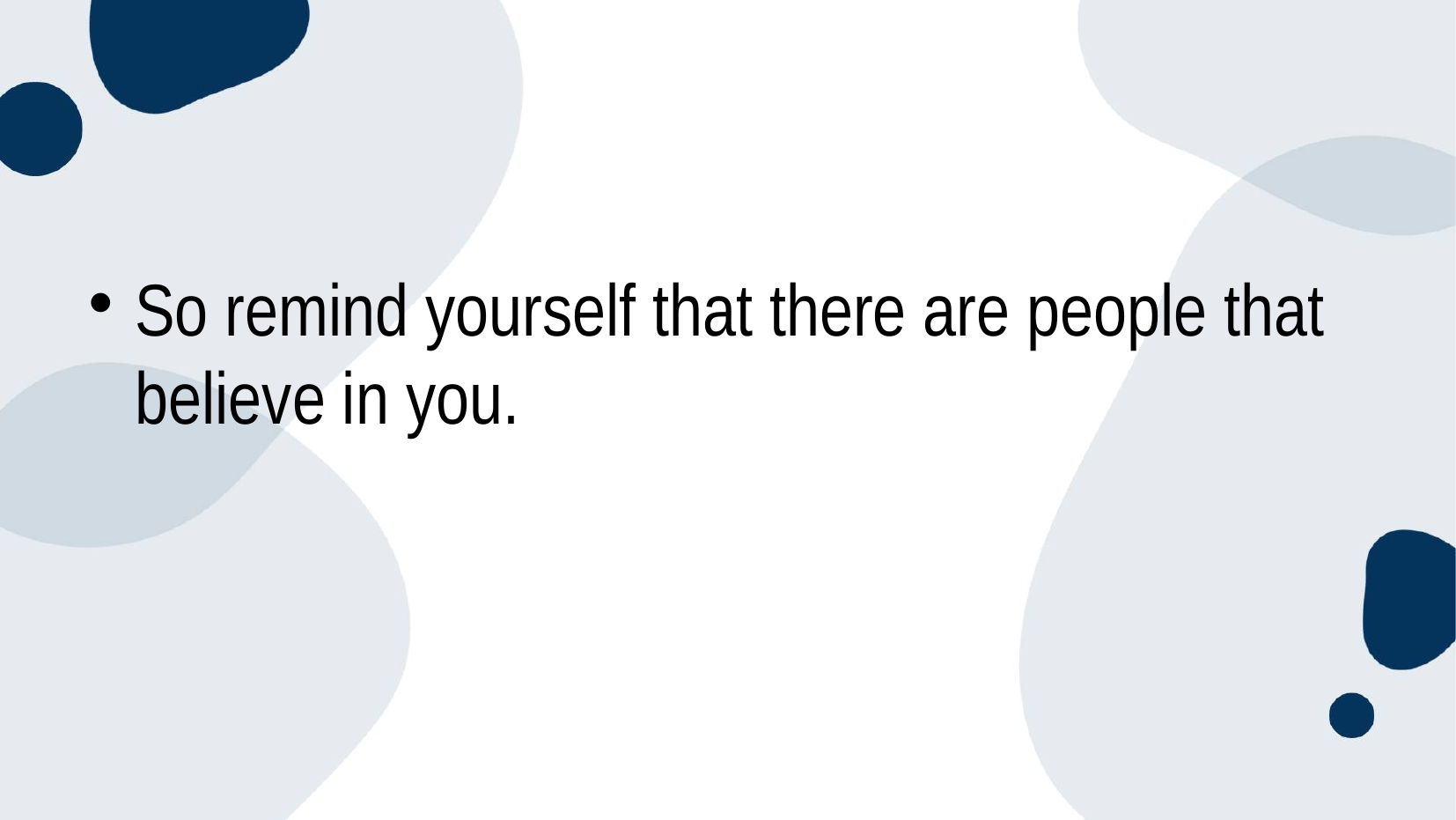

#
So remind yourself that there are people that believe in you.